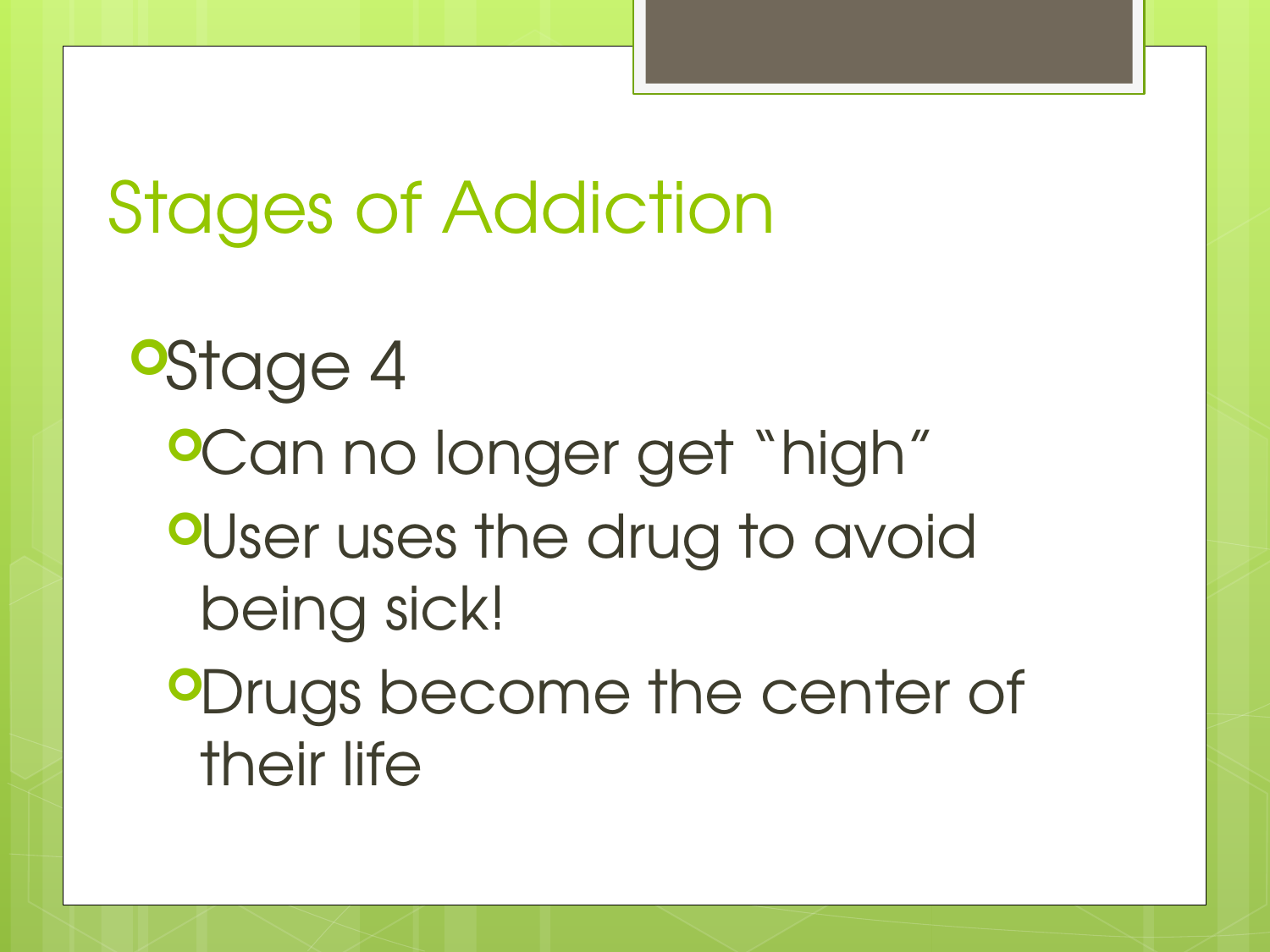

# Stages of Addiction
Stage 4
Can no longer get “high”
User uses the drug to avoid being sick!
Drugs become the center of their life